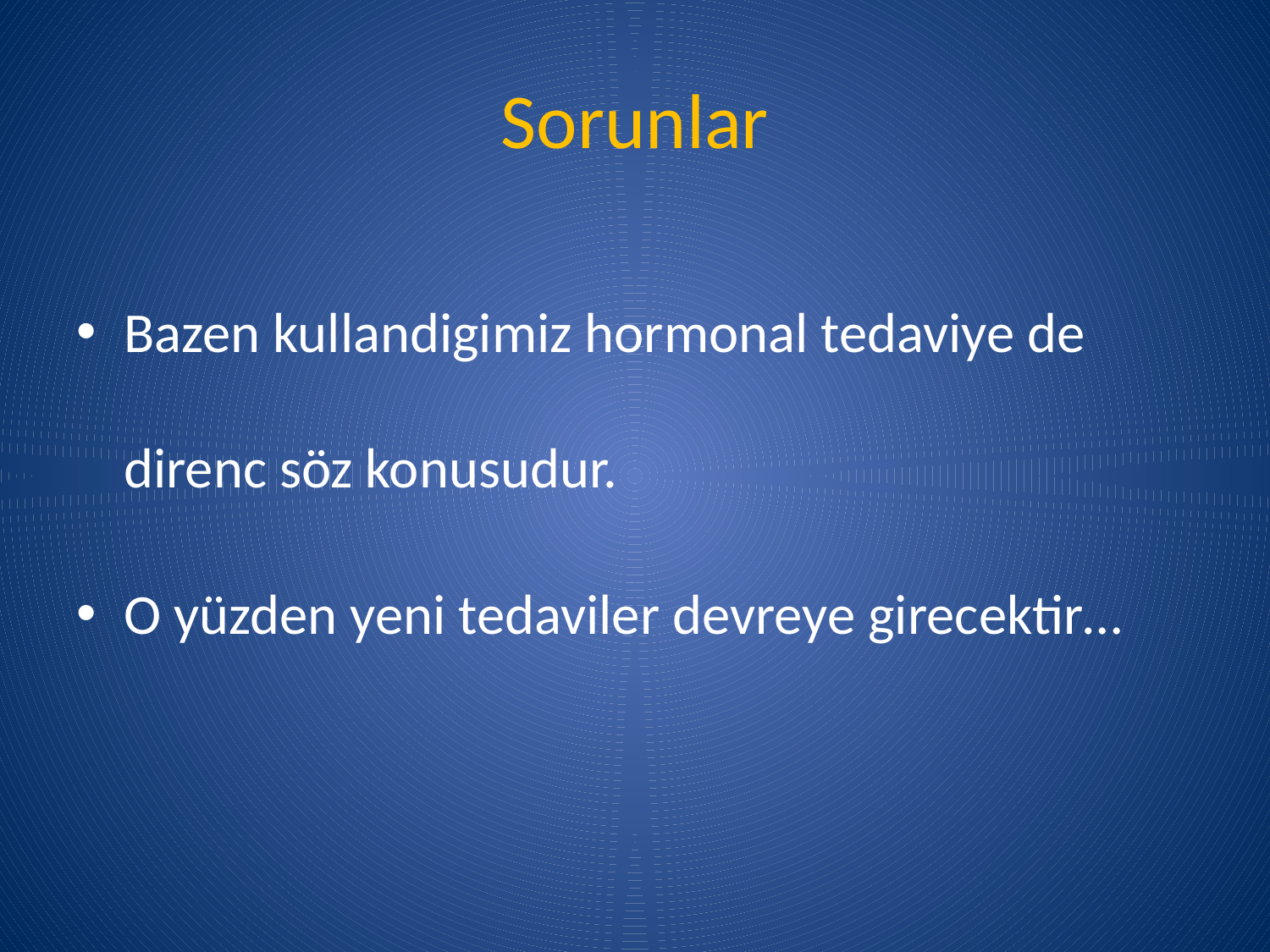

# Sorunlar
Bazen kullandigimiz hormonal tedaviye de direnc söz konusudur.
O yüzden yeni tedaviler devreye girecektir…